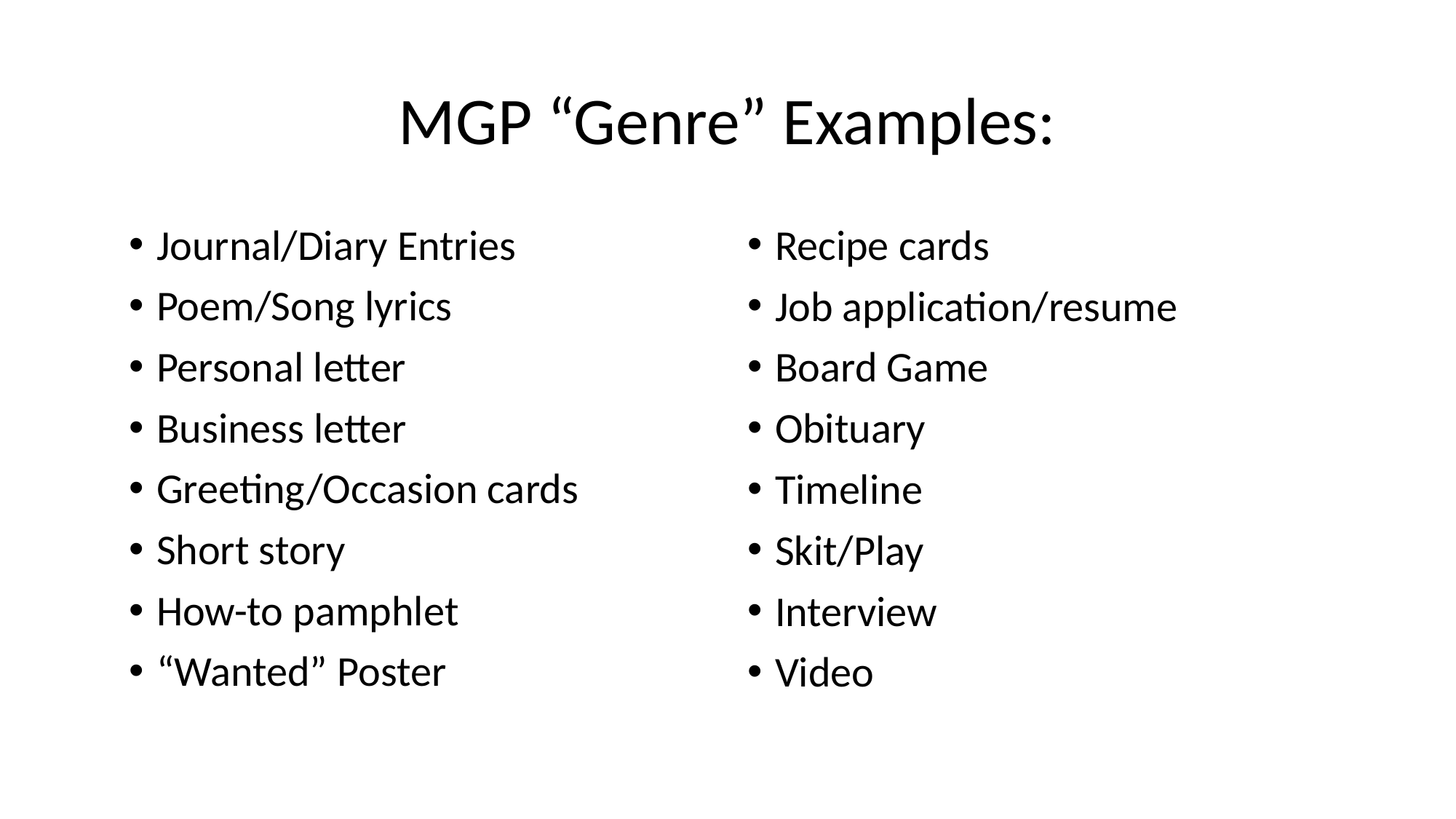

# MGP “Genre” Examples:
Journal/Diary Entries
Poem/Song lyrics
Personal letter
Business letter
Greeting/Occasion cards
Short story
How-to pamphlet
“Wanted” Poster
Recipe cards
Job application/resume
Board Game
Obituary
Timeline
Skit/Play
Interview
Video